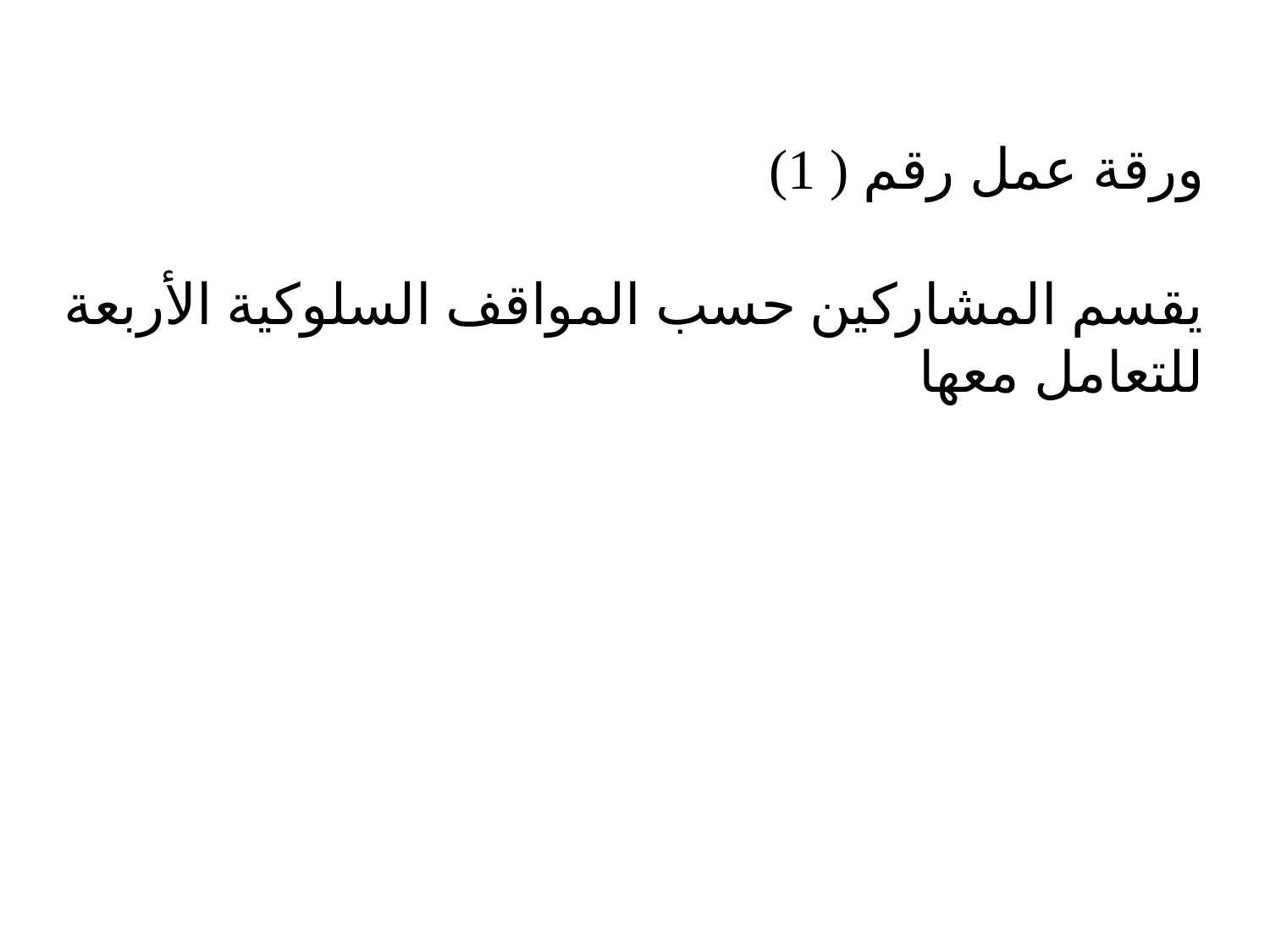

ورقة عمل رقم ( 1)

يقسم المشاركين حسب المواقف السلوكية الأربعة للتعامل معها